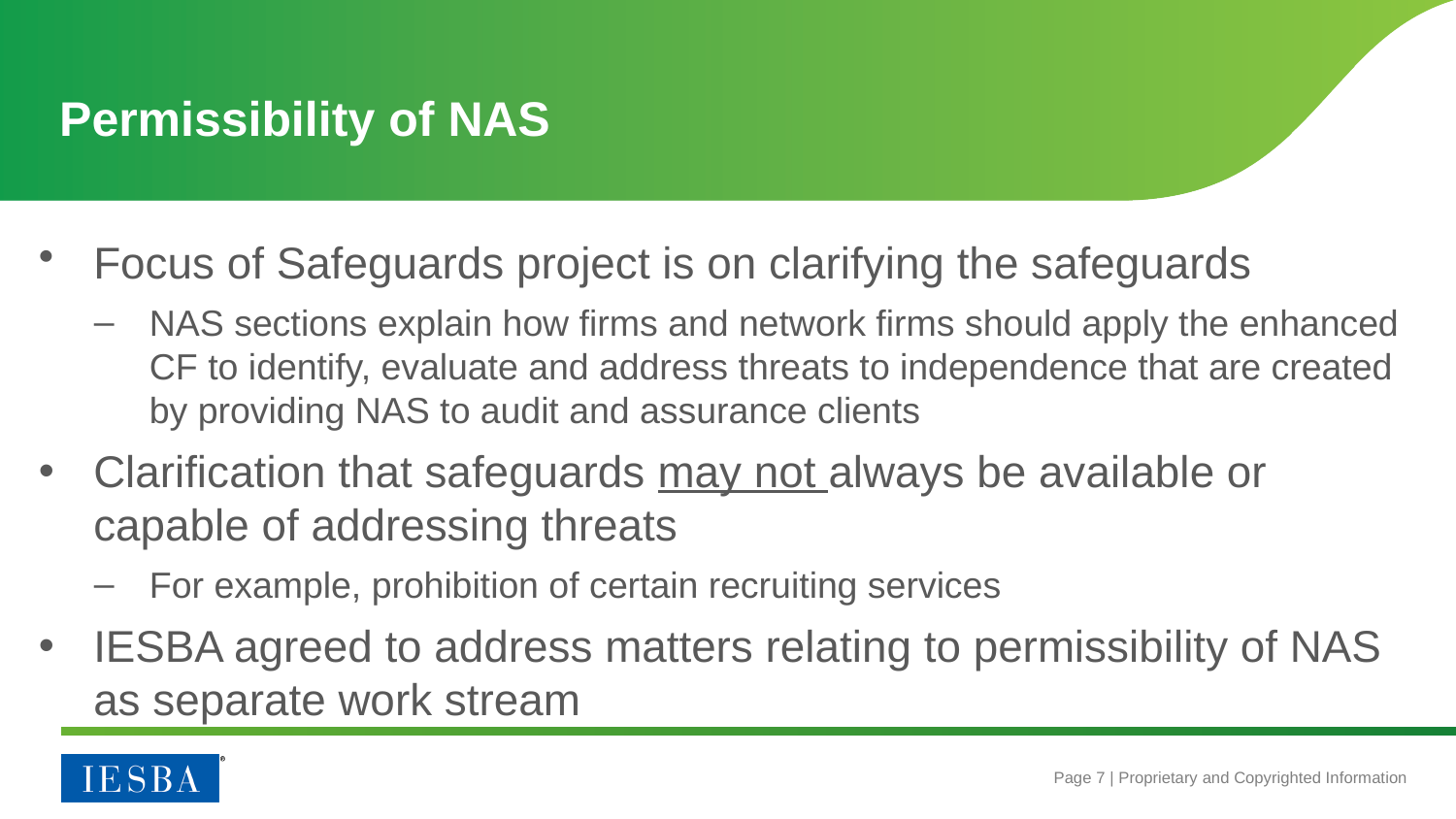

# Permissibility of NAS
Focus of Safeguards project is on clarifying the safeguards
NAS sections explain how firms and network firms should apply the enhanced CF to identify, evaluate and address threats to independence that are created by providing NAS to audit and assurance clients
Clarification that safeguards may not always be available or capable of addressing threats
For example, prohibition of certain recruiting services
IESBA agreed to address matters relating to permissibility of NAS as separate work stream